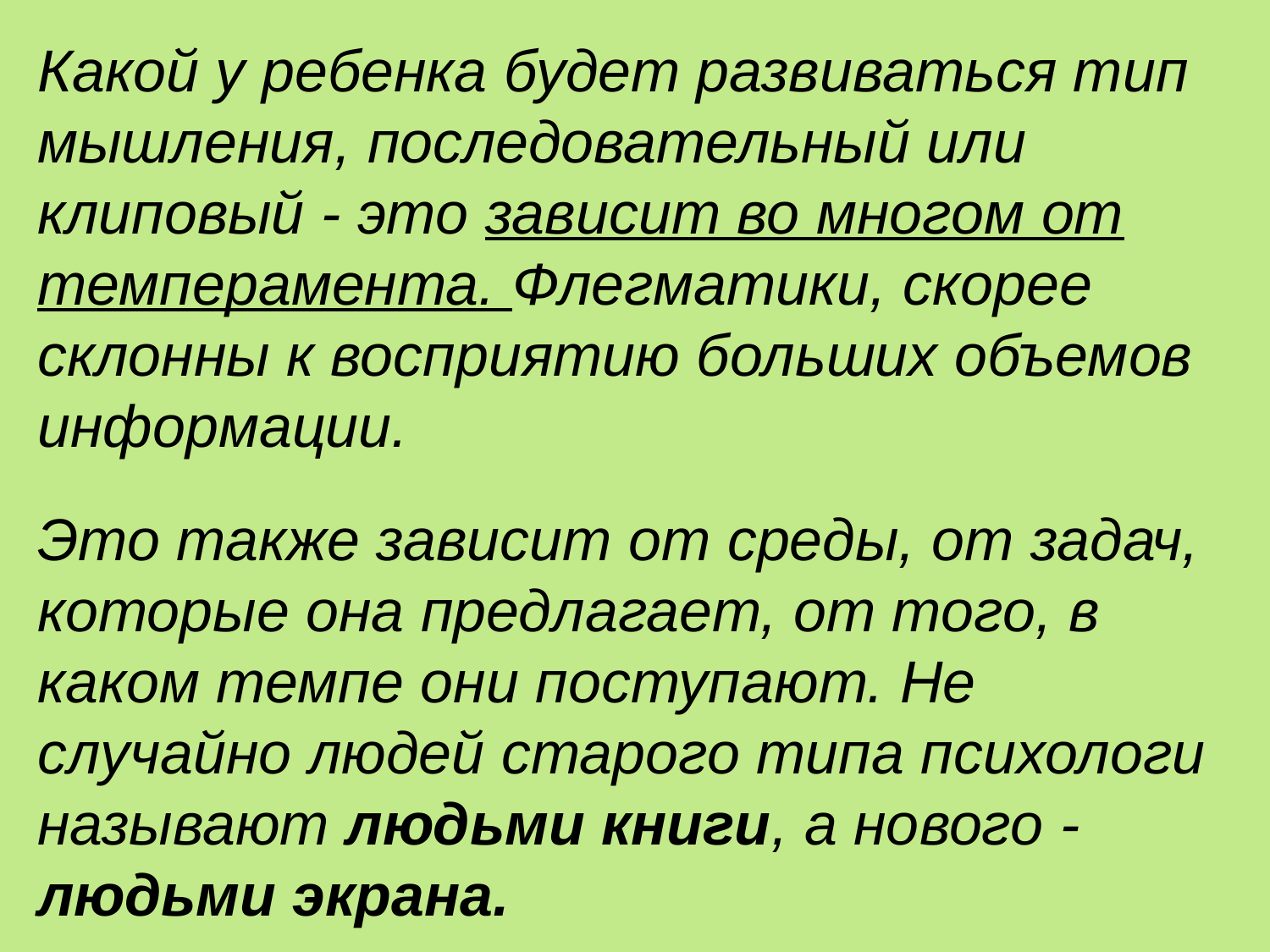

Какой у ребенка будет развиваться тип мышления, последовательный или клиповый - это зависит во многом от темперамента. Флегматики, скорее склонны к восприятию больших объемов информации.

Это также зависит от среды, от задач, которые она предлагает, от того, в каком темпе они поступают. Не случайно людей старого типа психологи называют людьми книги, а нового - людьми экрана.